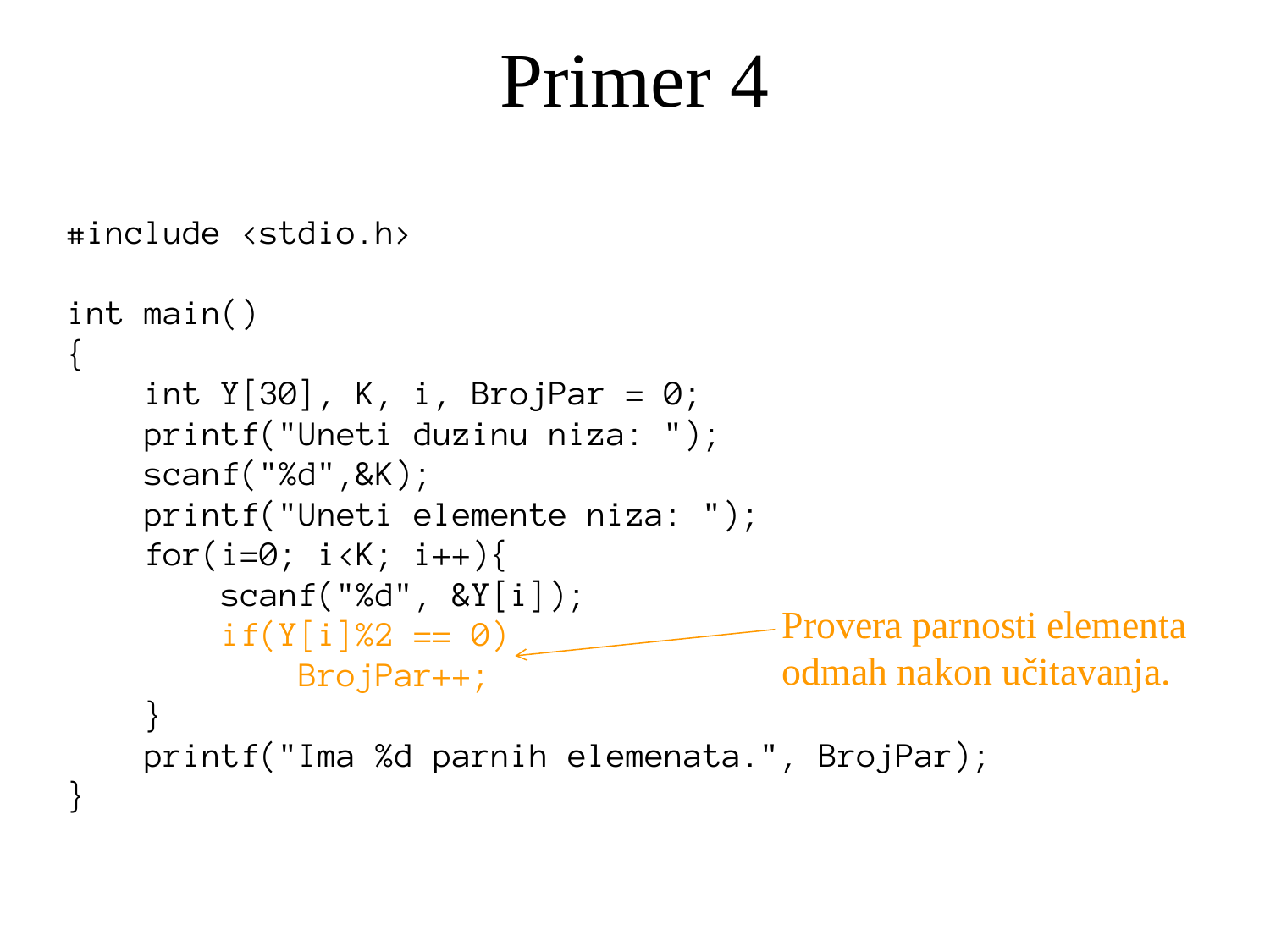

# Primer 4
#include <stdio.h>

int main()
{
    int Y[30], K, i, BrojPar = 0;
    printf("Uneti duzinu niza: ");
    scanf("%d",&K);
    printf("Uneti elemente niza: ");
    for(i=0; i<K; i++){
        scanf("%d", &Y[i]);
        if(Y[i]%2 == 0)
            BrojPar++;
    }
    printf("Ima %d parnih elemenata.", BrojPar);
}
Provera parnosti elementa odmah nakon učitavanja.